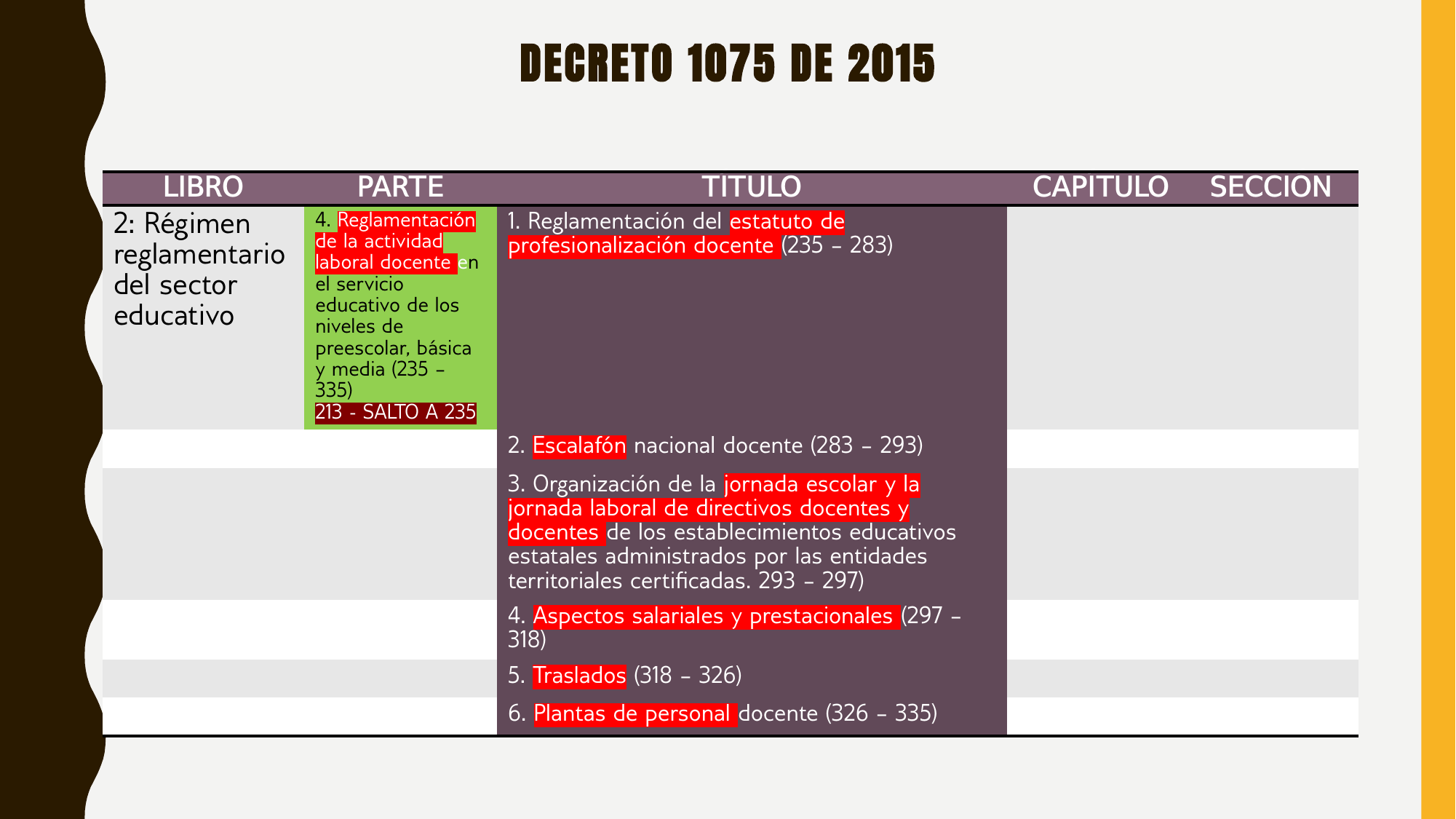

# Decreto 1075 de 2015
| LIBRO | PARTE | TÍTULO | CAPÍTULO | SECCIÓN |
| --- | --- | --- | --- | --- |
| 2: Régimen reglamentario del sector educativo | 4. Reglamentación de la actividad laboral docente en el servicio educativo de los niveles de preescolar, básica y media (235 – 335) 213 - SALTO A 235 | 1. Reglamentación del estatuto de profesionalización docente (235 – 283) |  |  |
|  |  | 2. Escalafón nacional docente (283 – 293) |  |  |
|  |  | 3. Organización de la jornada escolar y la jornada laboral de directivos docentes y docentes de los establecimientos educativos estatales administrados por las entidades territoriales certificadas. 293 – 297) |  |  |
|  |  | 4. Aspectos salariales y prestacionales (297 – 318) |  |  |
|  |  | 5. Traslados (318 – 326) |  |  |
|  |  | 6. Plantas de personal docente (326 – 335) |  |  |